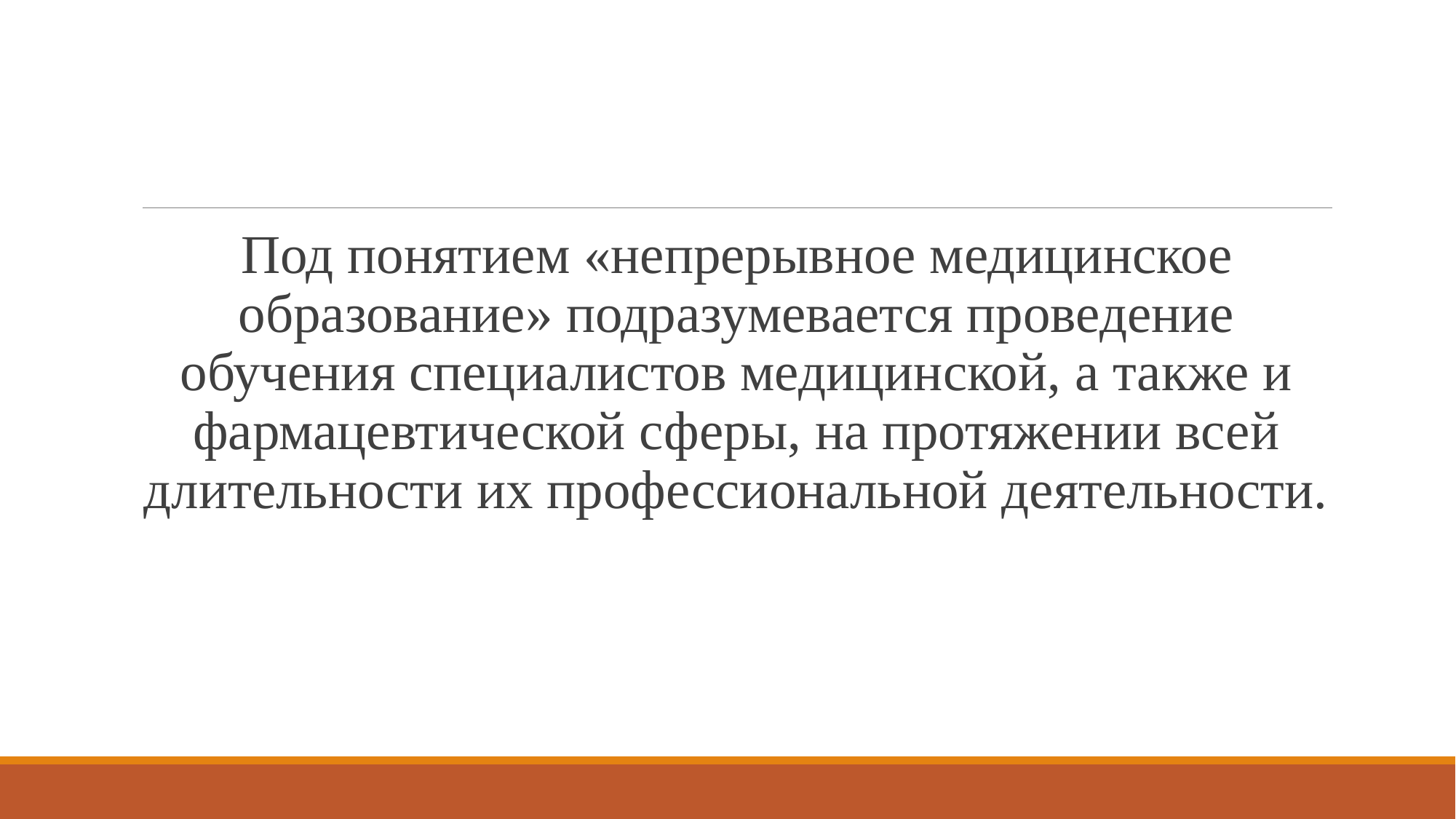

Под понятием «непрерывное медицинское образование» подразумевается проведение обучения специалистов медицинской, а также и фармацевтической сферы, на протяжении всей длительности их профессиональной деятельности.